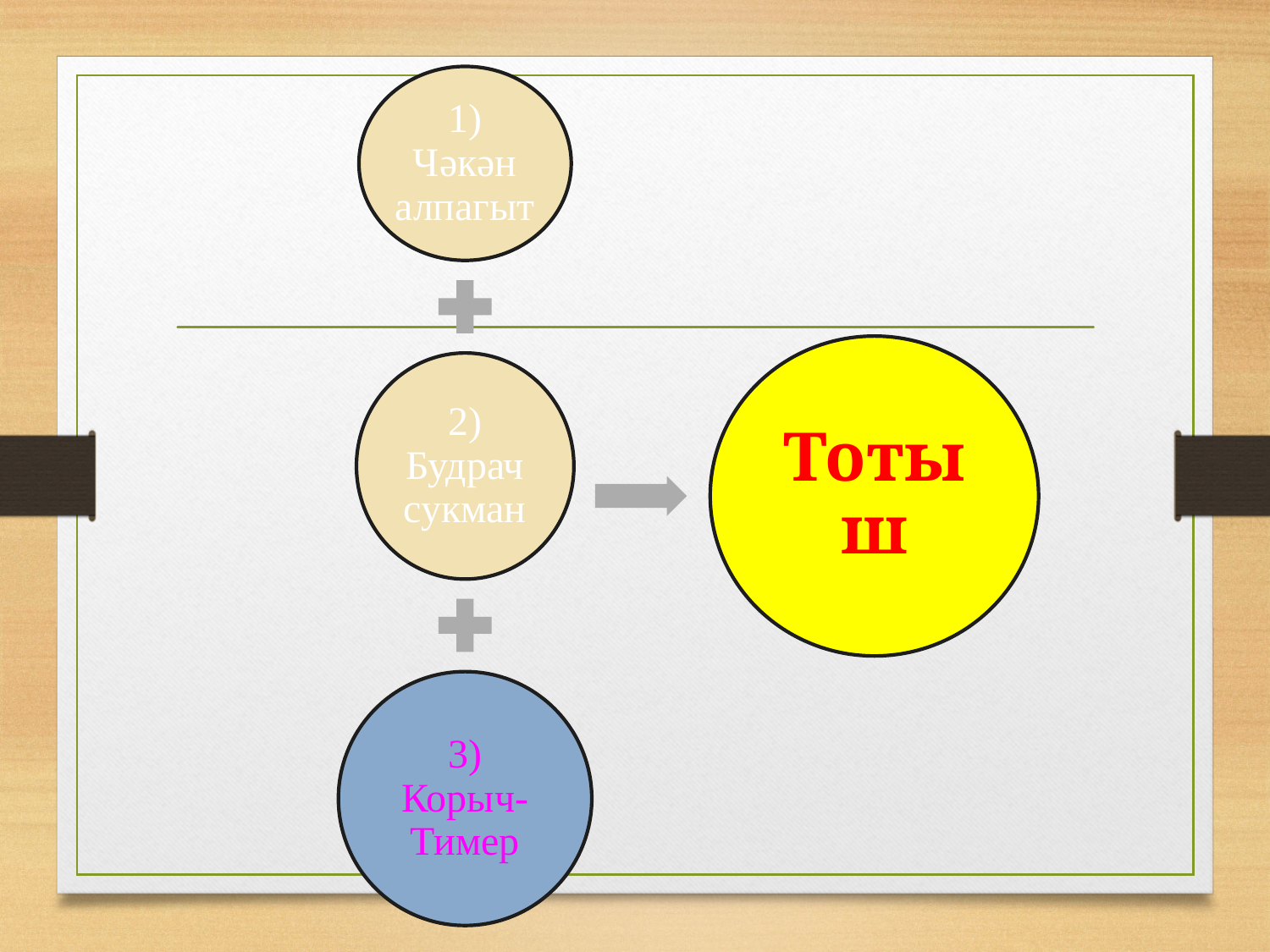

1) Чәкән алпагыт

2) Будрач сукман

3) Корыч-Тимер

Тотыш
#